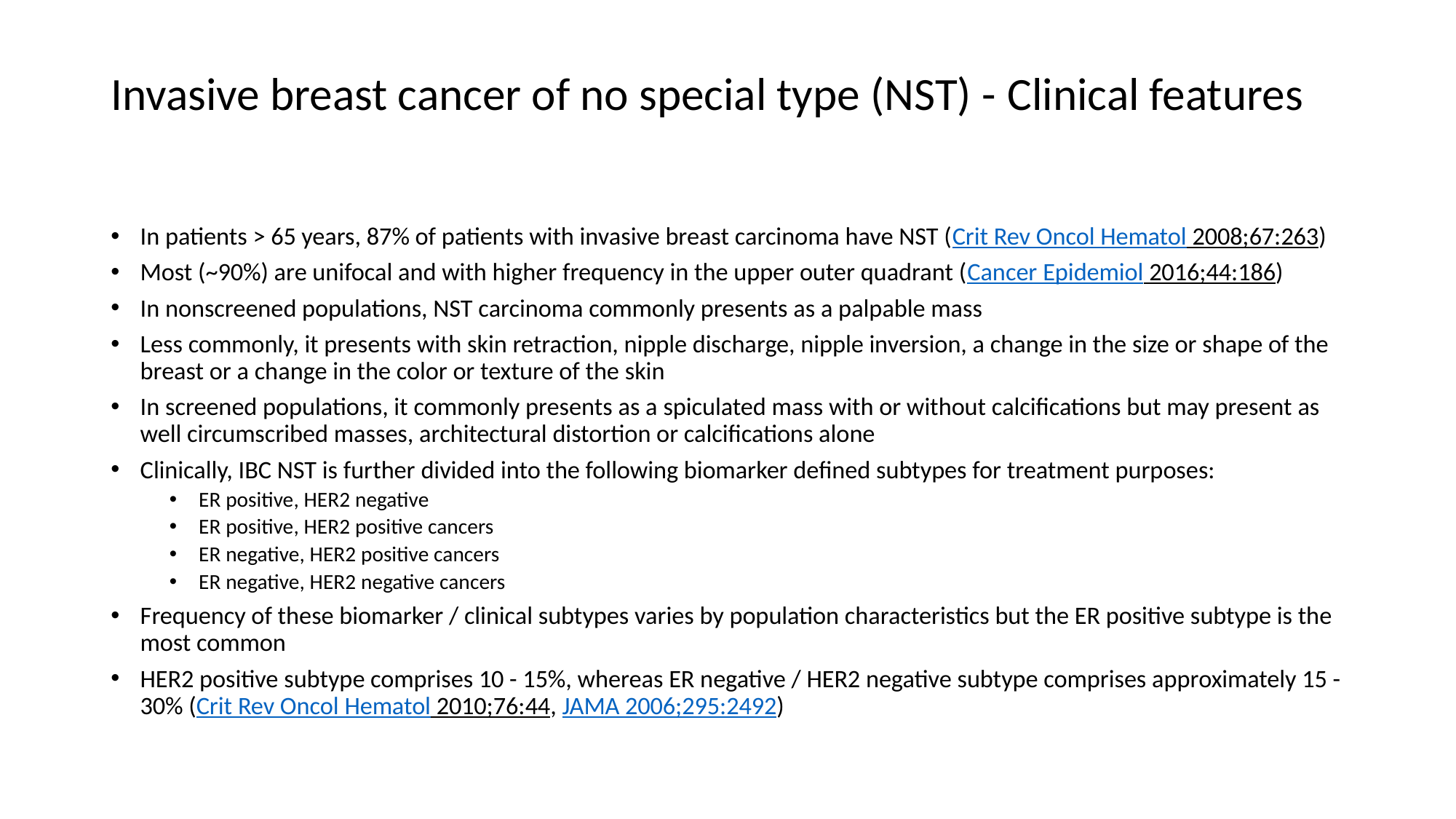

# Invasive breast cancer of no special type (NST) - Clinical features
In patients > 65 years, 87% of patients with invasive breast carcinoma have NST (Crit Rev Oncol Hematol 2008;67:263)
Most (~90%) are unifocal and with higher frequency in the upper outer quadrant (Cancer Epidemiol 2016;44:186)
In nonscreened populations, NST carcinoma commonly presents as a palpable mass
Less commonly, it presents with skin retraction, nipple discharge, nipple inversion, a change in the size or shape of the breast or a change in the color or texture of the skin
In screened populations, it commonly presents as a spiculated mass with or without calcifications but may present as well circumscribed masses, architectural distortion or calcifications alone
Clinically, IBC NST is further divided into the following biomarker defined subtypes for treatment purposes:
ER positive, HER2 negative
ER positive, HER2 positive cancers
ER negative, HER2 positive cancers
ER negative, HER2 negative cancers
Frequency of these biomarker / clinical subtypes varies by population characteristics but the ER positive subtype is the most common
HER2 positive subtype comprises 10 - 15%, whereas ER negative / HER2 negative subtype comprises approximately 15 - 30% (Crit Rev Oncol Hematol 2010;76:44, JAMA 2006;295:2492)